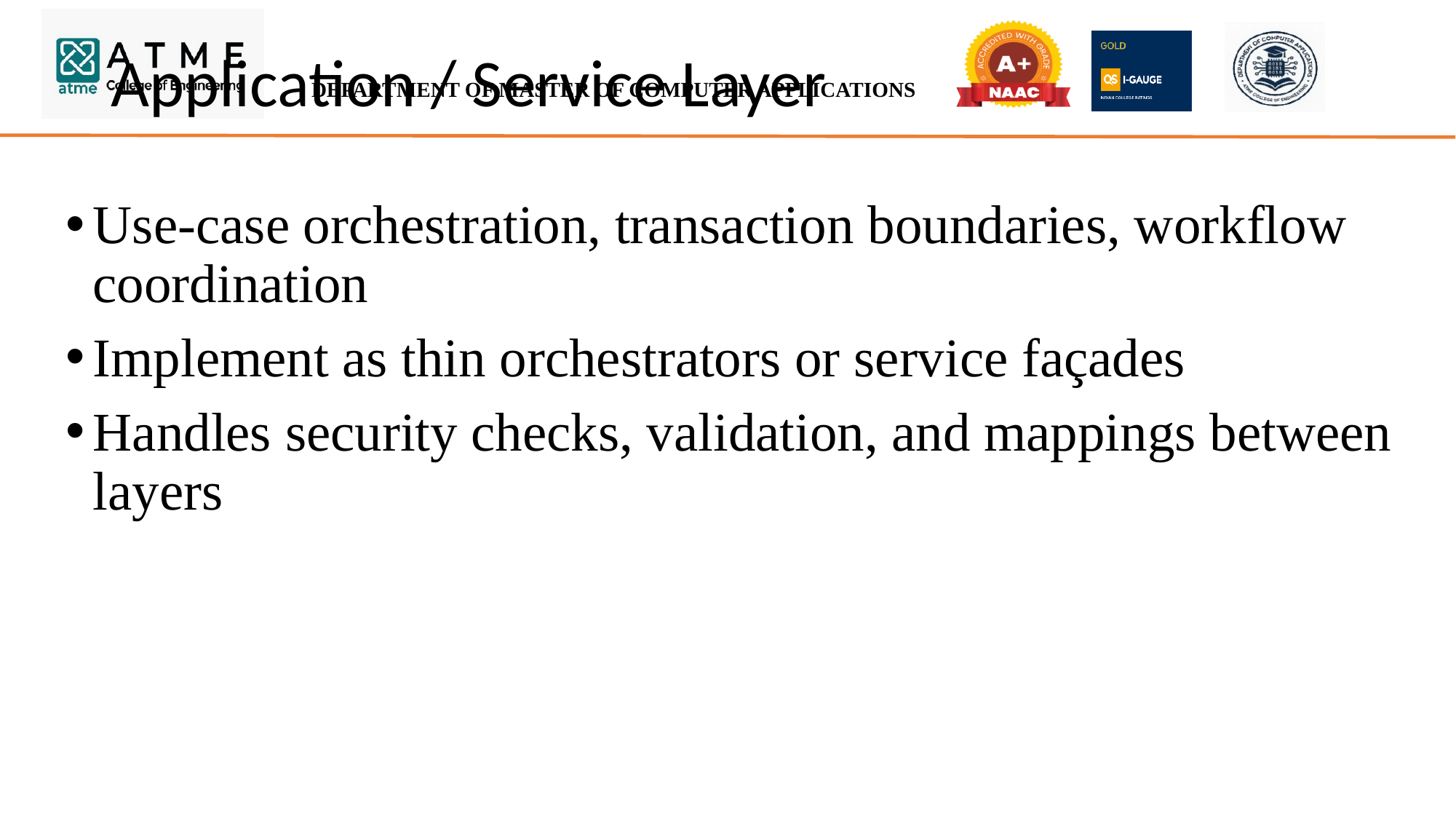

# Application / Service Layer
Use-case orchestration, transaction boundaries, workflow coordination
Implement as thin orchestrators or service façades
Handles security checks, validation, and mappings between layers